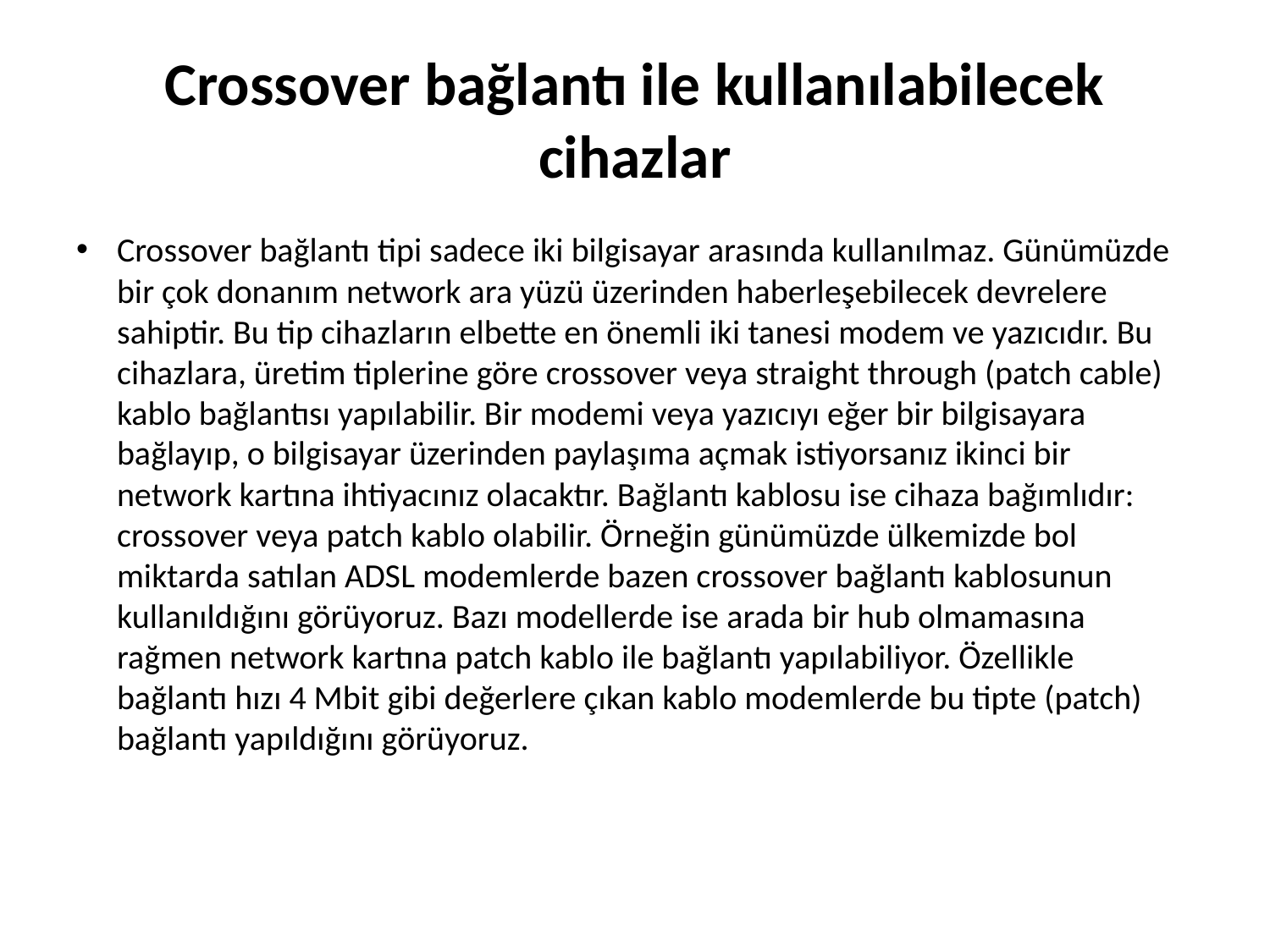

# Crossover bağlantı ile kullanılabilecek cihazlar
Crossover bağlantı tipi sadece iki bilgisayar arasında kullanılmaz. Günümüzde bir çok donanım network ara yüzü üzerinden haberleşebilecek devrelere sahiptir. Bu tip cihazların elbette en önemli iki tanesi modem ve yazıcıdır. Bu cihazlara, üretim tiplerine göre crossover veya straight through (patch cable) kablo bağlantısı yapılabilir. Bir modemi veya yazıcıyı eğer bir bilgisayara bağlayıp, o bilgisayar üzerinden paylaşıma açmak istiyorsanız ikinci bir network kartına ihtiyacınız olacaktır. Bağlantı kablosu ise cihaza bağımlıdır: crossover veya patch kablo olabilir. Örneğin günümüzde ülkemizde bol miktarda satılan ADSL modemlerde bazen crossover bağlantı kablosunun kullanıldığını görüyoruz. Bazı modellerde ise arada bir hub olmamasına rağmen network kartına patch kablo ile bağlantı yapılabiliyor. Özellikle bağlantı hızı 4 Mbit gibi değerlere çıkan kablo modemlerde bu tipte (patch) bağlantı yapıldığını görüyoruz.